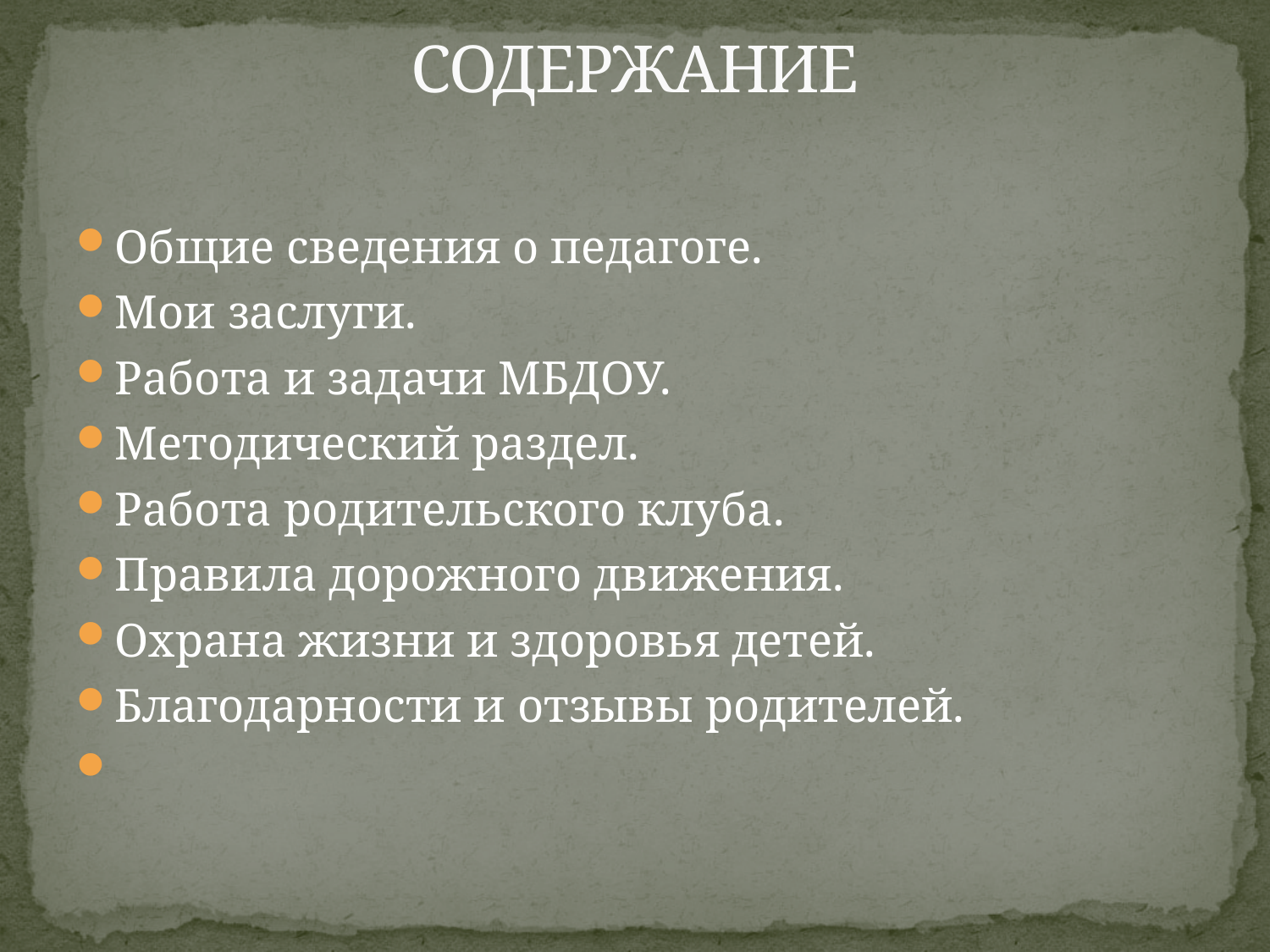

# СОДЕРЖАНИЕ
Общие сведения о педагоге.
Мои заслуги.
Работа и задачи МБДОУ.
Методический раздел.
Работа родительского клуба.
Правила дорожного движения.
Охрана жизни и здоровья детей.
Благодарности и отзывы родителей.